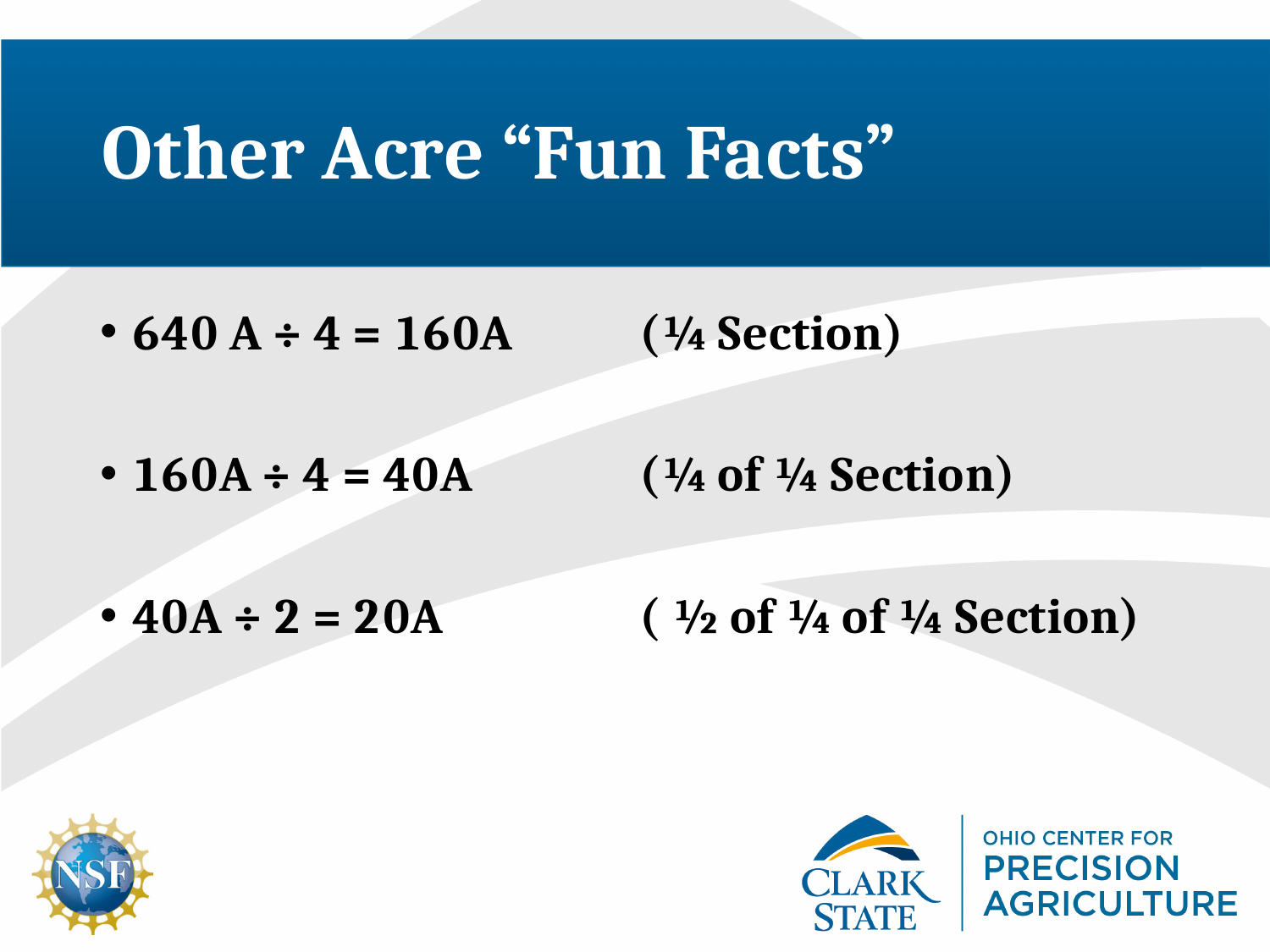

# Other Acre “Fun Facts”
640 A ÷ 4 = 160A 	(¼ Section)

160A ÷ 4 = 40A		(¼ of ¼ Section)

40A ÷ 2 = 20A		( ½ of ¼ of ¼ Section)